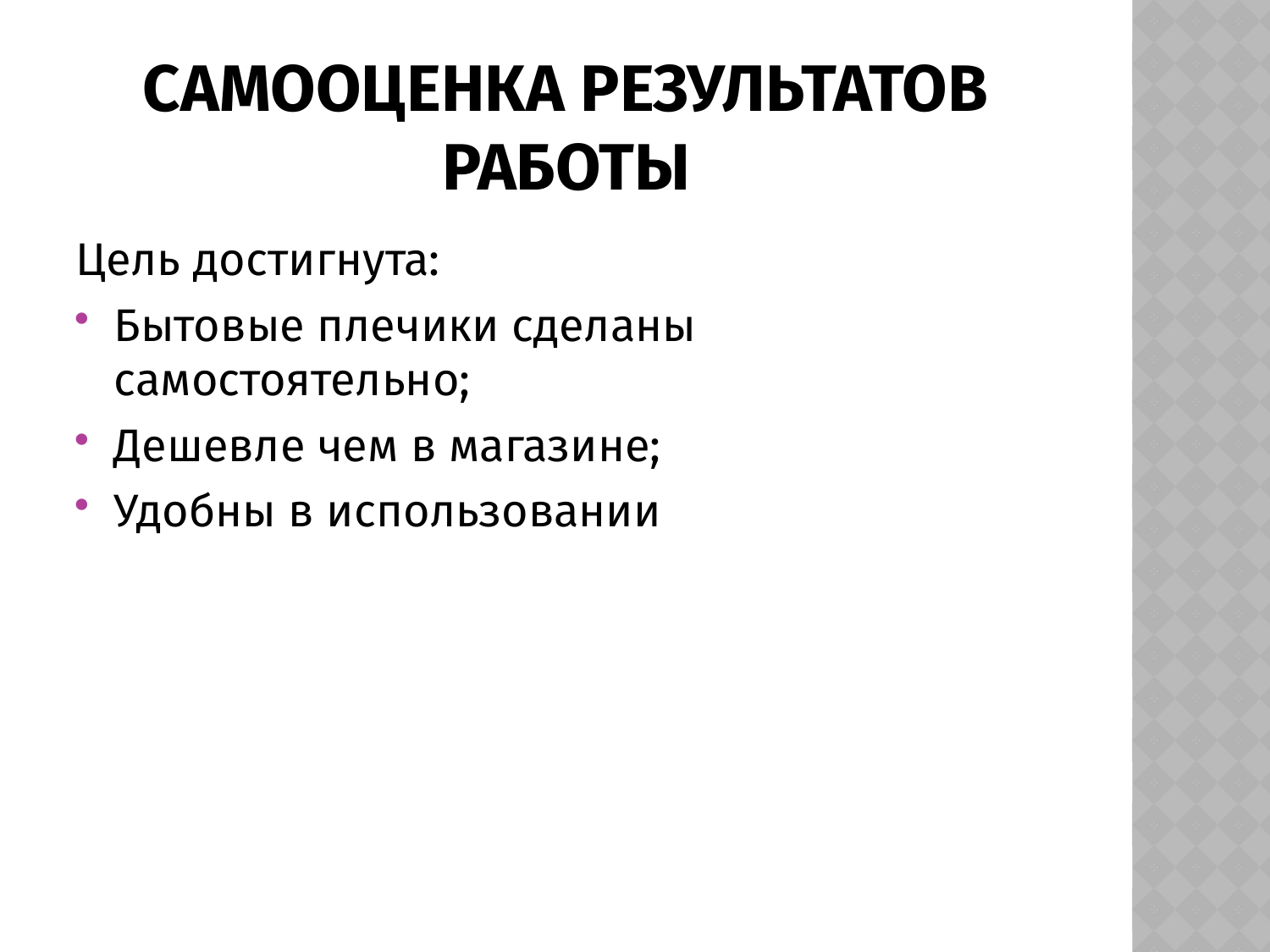

# Самооценка результатов работы
Цель достигнута:
Бытовые плечики сделаны самостоятельно;
Дешевле чем в магазине;
Удобны в использовании